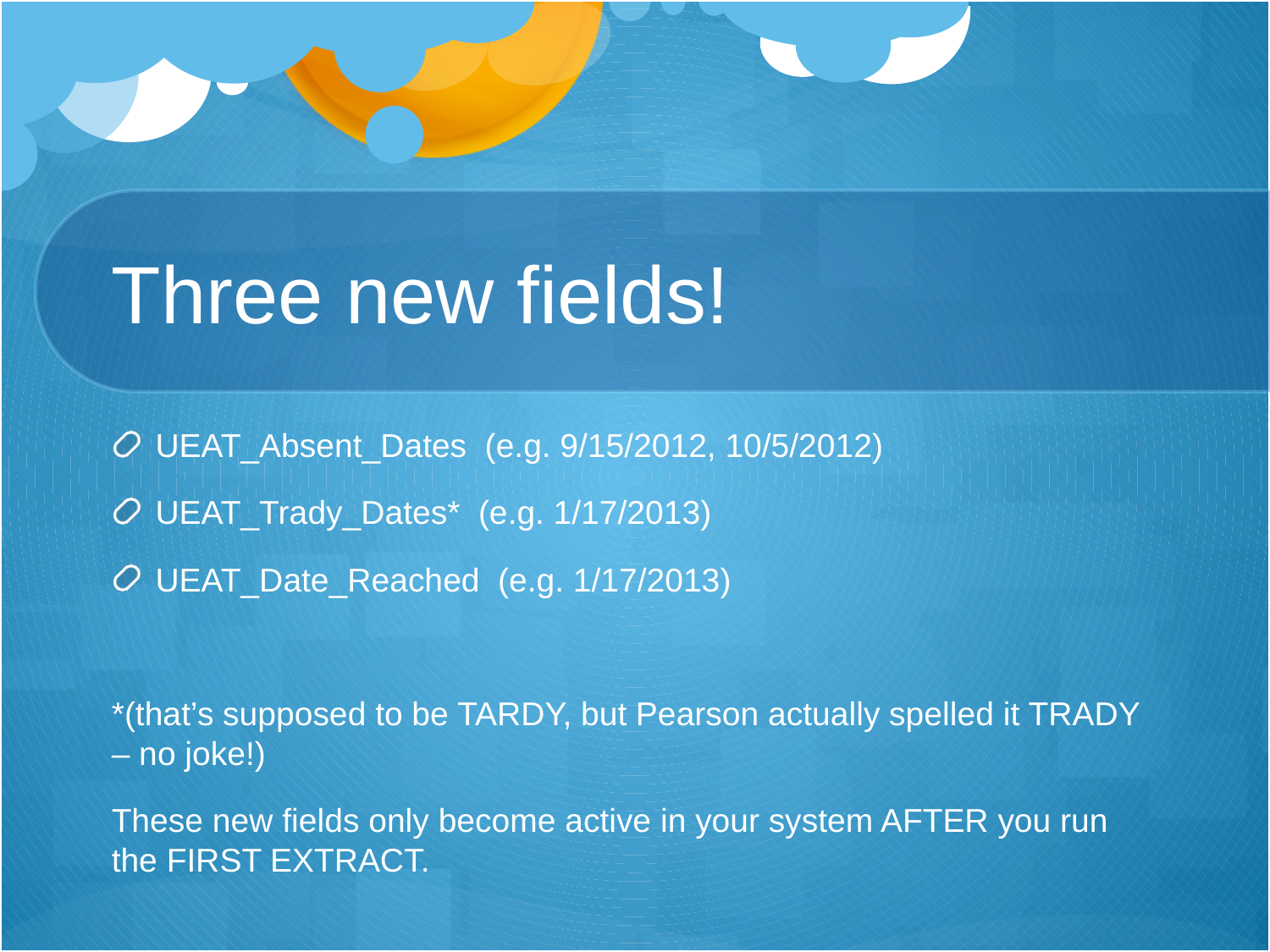

# Three new fields!
UEAT_Absent_Dates  (e.g. 9/15/2012, 10/5/2012)
UEAT_Trady_Dates*  (e.g. 1/17/2013)
UEAT_Date_Reached  (e.g. 1/17/2013)

*(that’s supposed to be TARDY, but Pearson actually spelled it TRADY – no joke!)
These new fields only become active in your system AFTER you run the FIRST EXTRACT.